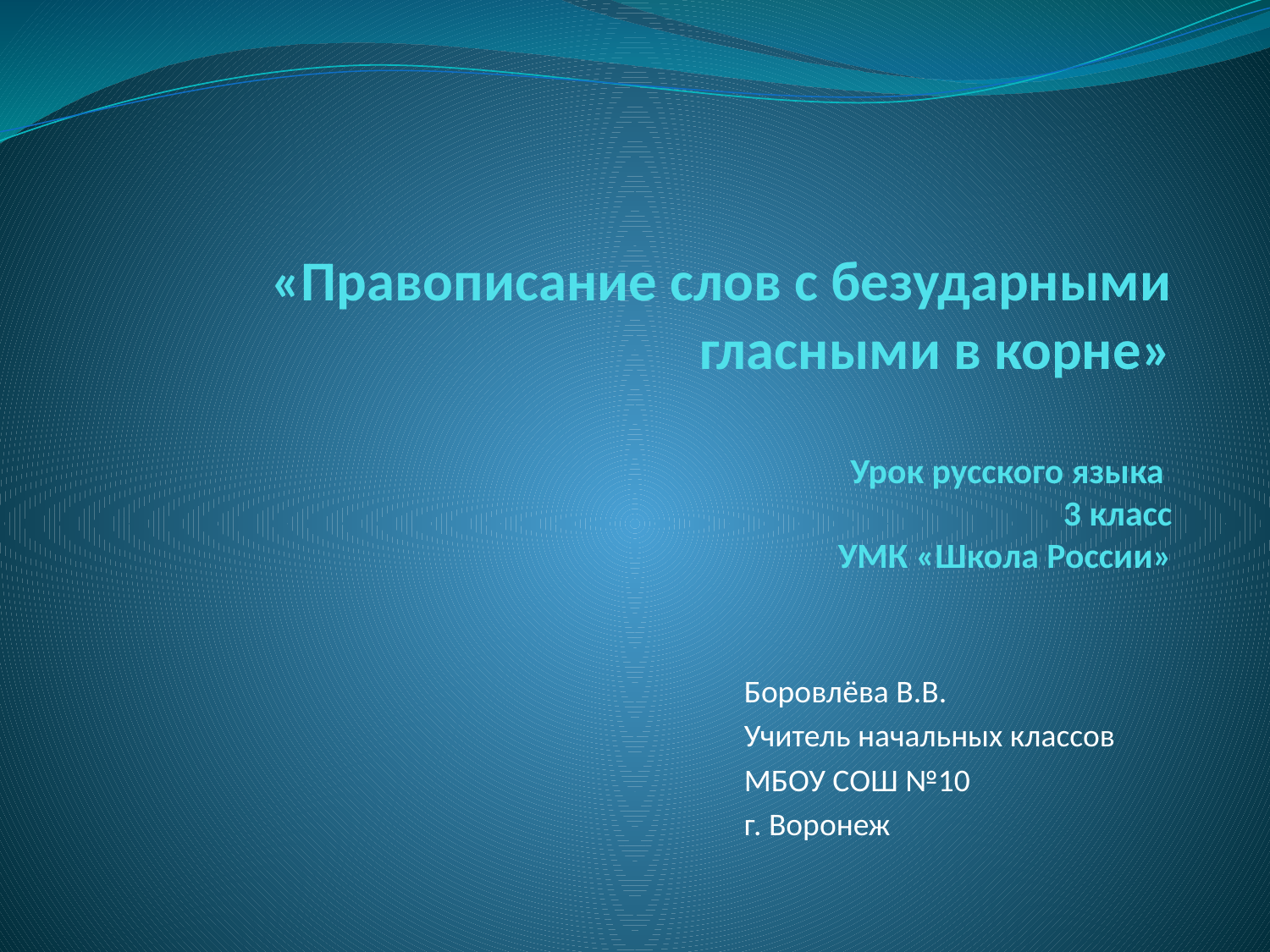

# «Правописание слов с безударными гласными в корне» Урок русского языка 3 класс УМК «Школа России»
Боровлёва В.В.
Учитель начальных классов
МБОУ СОШ №10
г. Воронеж